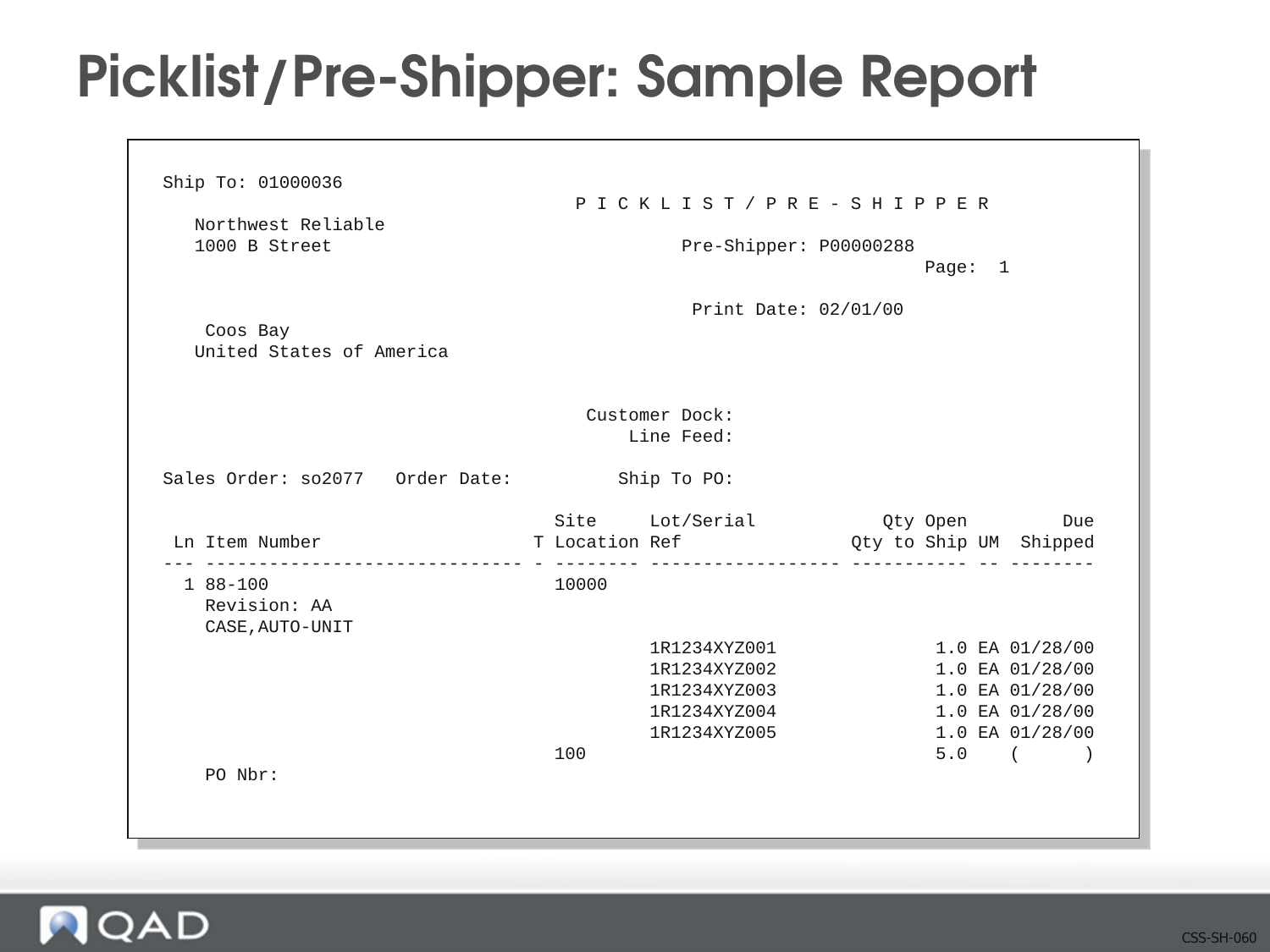

# Picklist/Pre-Shipper: Sample Report

Ship To: 01000036
                                       P I C K L I S T / P R E - S H I P P E R
   Northwest Reliable
   1000 B Street                                 Pre-Shipper: P00000288
                                                                        Page:  1

                                                  Print Date: 02/01/00
    Coos Bay
   United States of America

                                        Customer Dock:
                                            Line Feed:

Sales Order: so2077   Order Date:          Ship To PO:

                                     Site     Lot/Serial            Qty Open         Due
 Ln Item Number                    T Location Ref                Qty to Ship UM  Shipped
--- ------------------------------ - -------- ------------------ ----------- -- --------
  1 88-100                           10000
    Revision: AA
    CASE,AUTO-UNIT
                                              1R1234XYZ001               1.0 EA 01/28/00
                                              1R1234XYZ002               1.0 EA 01/28/00
                                              1R1234XYZ003               1.0 EA 01/28/00
                                              1R1234XYZ004               1.0 EA 01/28/00
                                              1R1234XYZ005               1.0 EA 01/28/00
                                     100                                 5.0    (      )
    PO Nbr:

CSS-SH-060